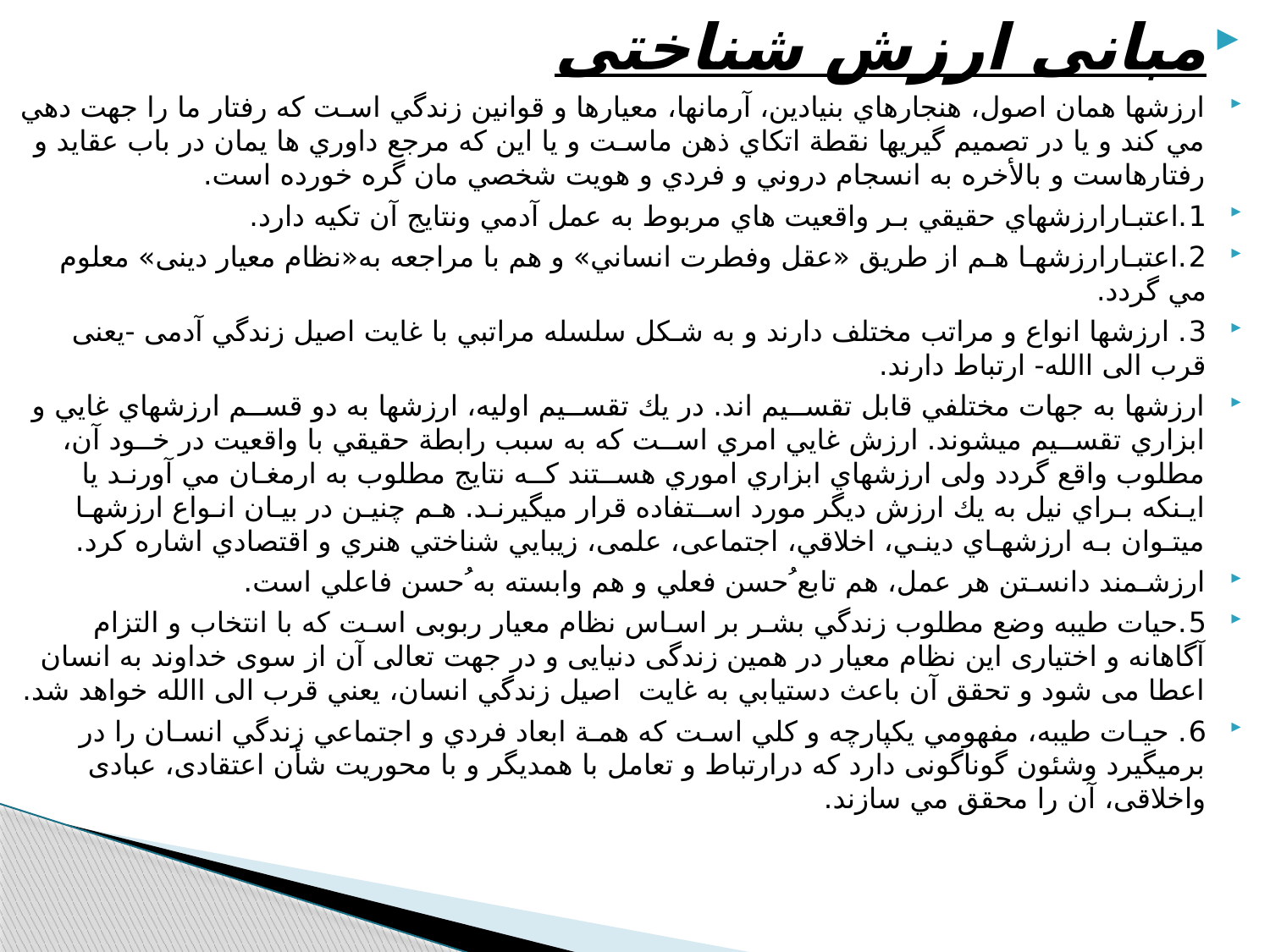

مبانی ارزش شناختی
ارزشها همان اصول، هنجارهاي بنيادين، آرمانها، معيارها و قوانين زندگي اسـت که رفتار ما را جهت دهي مي کند و يا در تصميم گيريها نقطة اتکاي ذهن ماسـت و يا اين که مرجع داوري ها يمان در باب عقايد و رفتارهاست و بالأخره به انسجام دروني و فردي و هويت شخصي مان گره خورده است.
1.اعتبـارارزشهاي حقيقي بـر واقعيت هاي مربوط به عمل آدمي ونتايج آن تكيه دارد.
2.اعتبـارارزشهـا هـم از طريق «عقل وفطرت انساني» و هم با مراجعه به«نظام معيار دينی» معلوم مي گردد.
3. ارزشها انواع و مراتب مختلف دارند و به شـکل سلسله مراتبي با غايت اصيل زندگي آدمی -يعنی قرب الی االله- ارتباط دارند.
ارزشها به جهات مختلفي قابل تقســيم اند. در يك تقســيم اوليه، ارزشها به دو قســم ارزشهاي غايي و ابزاري تقســيم ميشوند. ارزش غايي امري اســت كه به سبب رابطة حقيقي با واقعيت در خــود آن، مطلوب واقع گردد ولی ارزشهاي ابزاري اموري هســتند كــه نتايج مطلوب به ارمغـان مي آورنـد يا ايـنكه بـراي نيل به يك ارزش ديگر مورد اســتفاده قرار ميگيرنـد. هـم چنيـن در بيـان انـواع ارزشهـا ميتـوان بـه ارزشهـاي دينـي، اخلاقي، اجتماعی، علمی، زيبايي شناختي هنري و اقتصادي اشاره كرد.
ارزشـمند دانسـتن هر عمل، هم تابع ُحسن فعلي و هم وابسته به ُحسن فاعلي است.
5.حيات طيبه وضع مطلوب زندگي بشـر بر اسـاس نظام معيار ربوبی اسـت که با انتخاب و التزام آگاهانه و اختياری اين نظام معيار در همين زندگی دنيايی و در جهت تعالی آن از سوی خداوند به انسان اعطا می شود و تحقق آن باعث دستيابي به غايت  اصيل زندگي انسان، يعني قرب الی االله خواهد شد.
6. حيـات طيبه، مفهومي يكپارچه و كلي اسـت که همـة ابعاد فردي و اجتماعي زندگي انسـان را در برميگيرد وشئون گوناگونی دارد كه درارتباط و تعامل با همديگر و با محوريت شأن اعتقادی، عبادی واخلاقی، آن را محقق مي سازند.